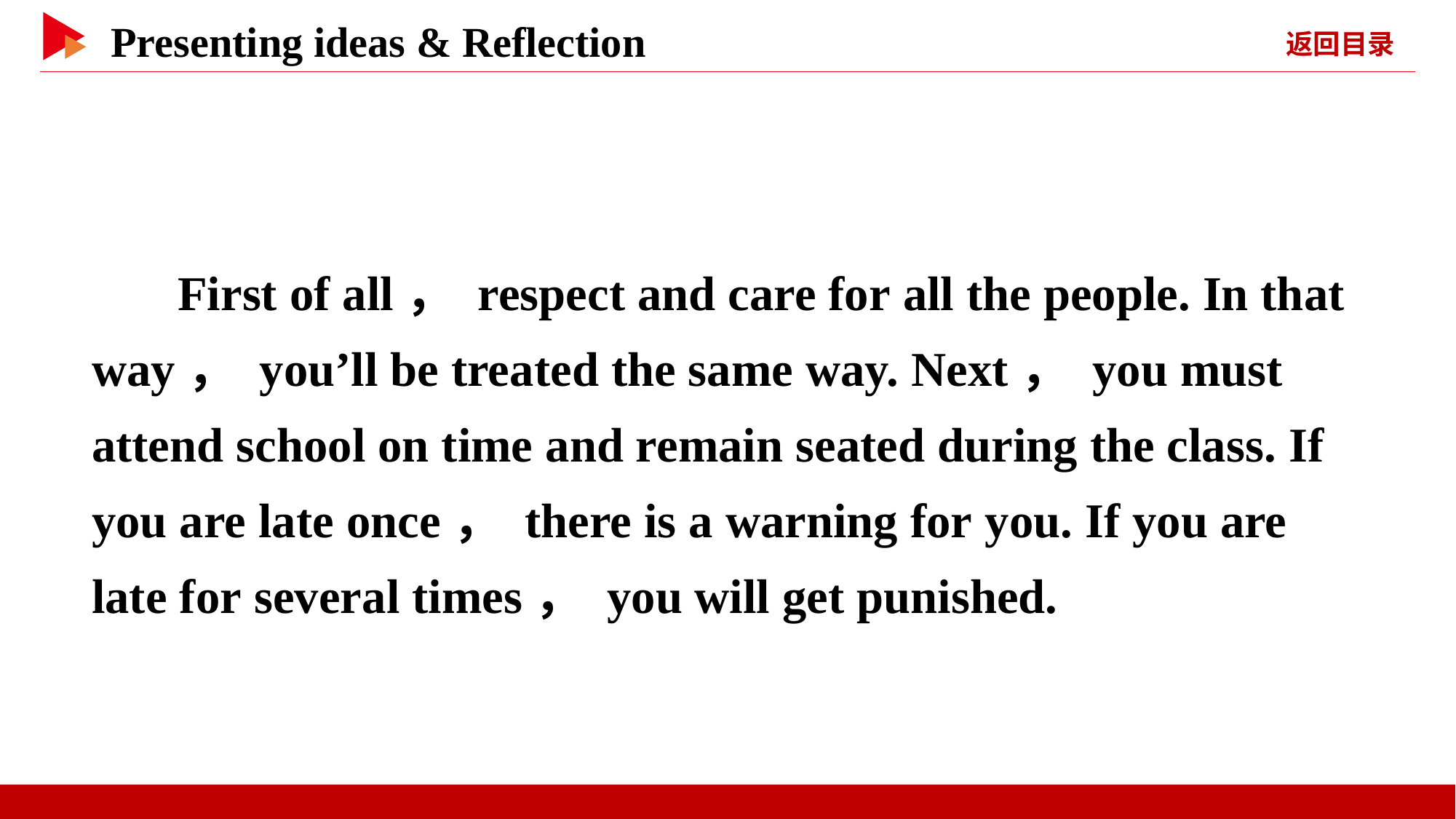

First of all， respect and care for all the people. In that way， you’ll be treated the same way. Next， you must attend school on time and remain seated during the class. If you are late once， there is a warning for you. If you are late for several times， you will get punished.